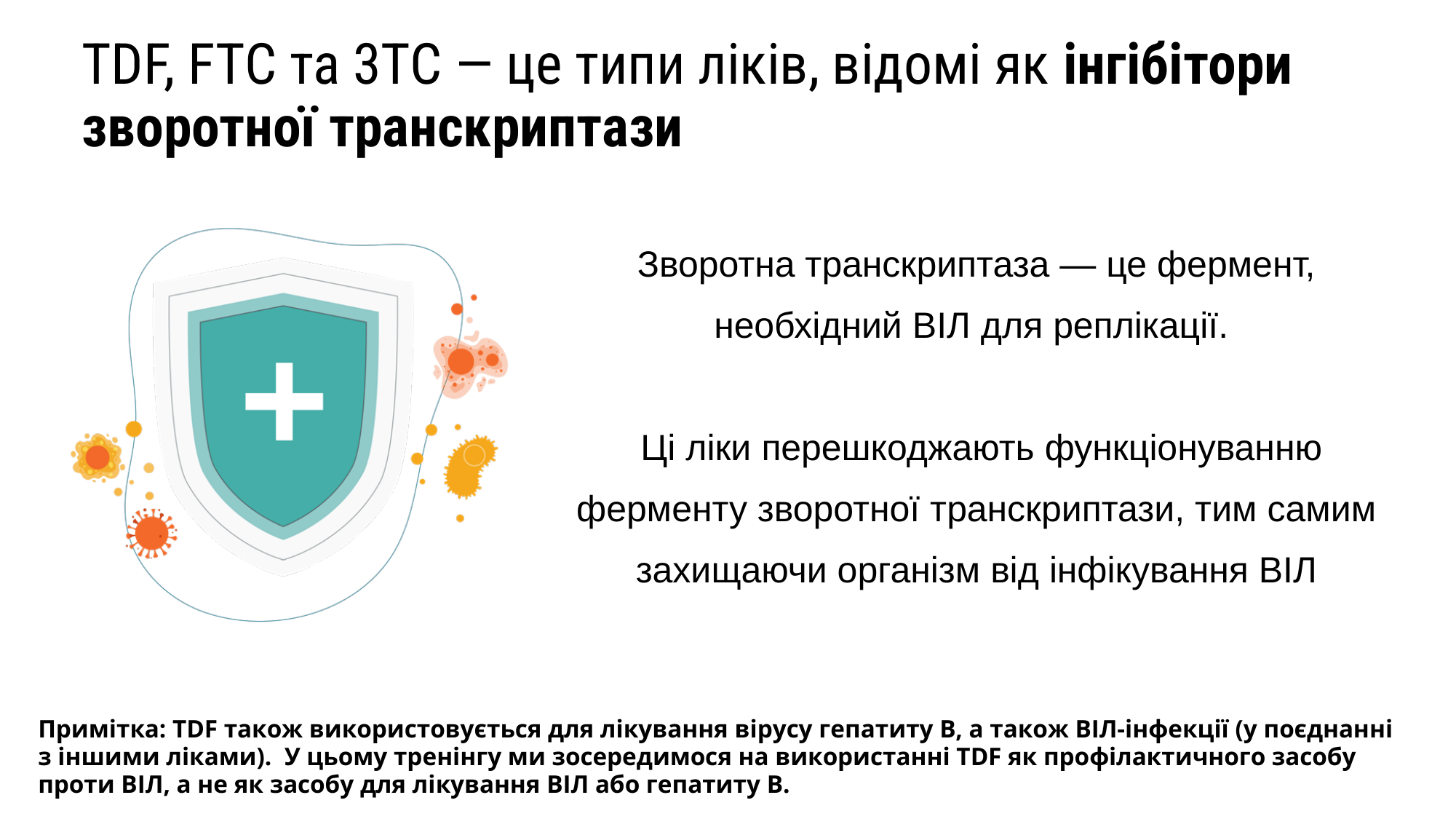

TDF, FTC та 3TC — це типи ліків, відомі як інгібітори зворотної транскриптази

Зворотна транскриптаза — це фермент, необхідний ВІЛ для реплікації.

 Ці ліки перешкоджають функціонуванню ферменту зворотної транскриптази, тим самим захищаючи організм від інфікування ВІЛ
Примітка: TDF також використовується для лікування вірусу гепатиту В, а також ВІЛ-інфекції (у поєднанні з іншими ліками).  У цьому тренінгу ми зосередимося на використанні TDF як профілактичного засобу проти ВІЛ, а не як засобу для лікування ВІЛ або гепатиту В.